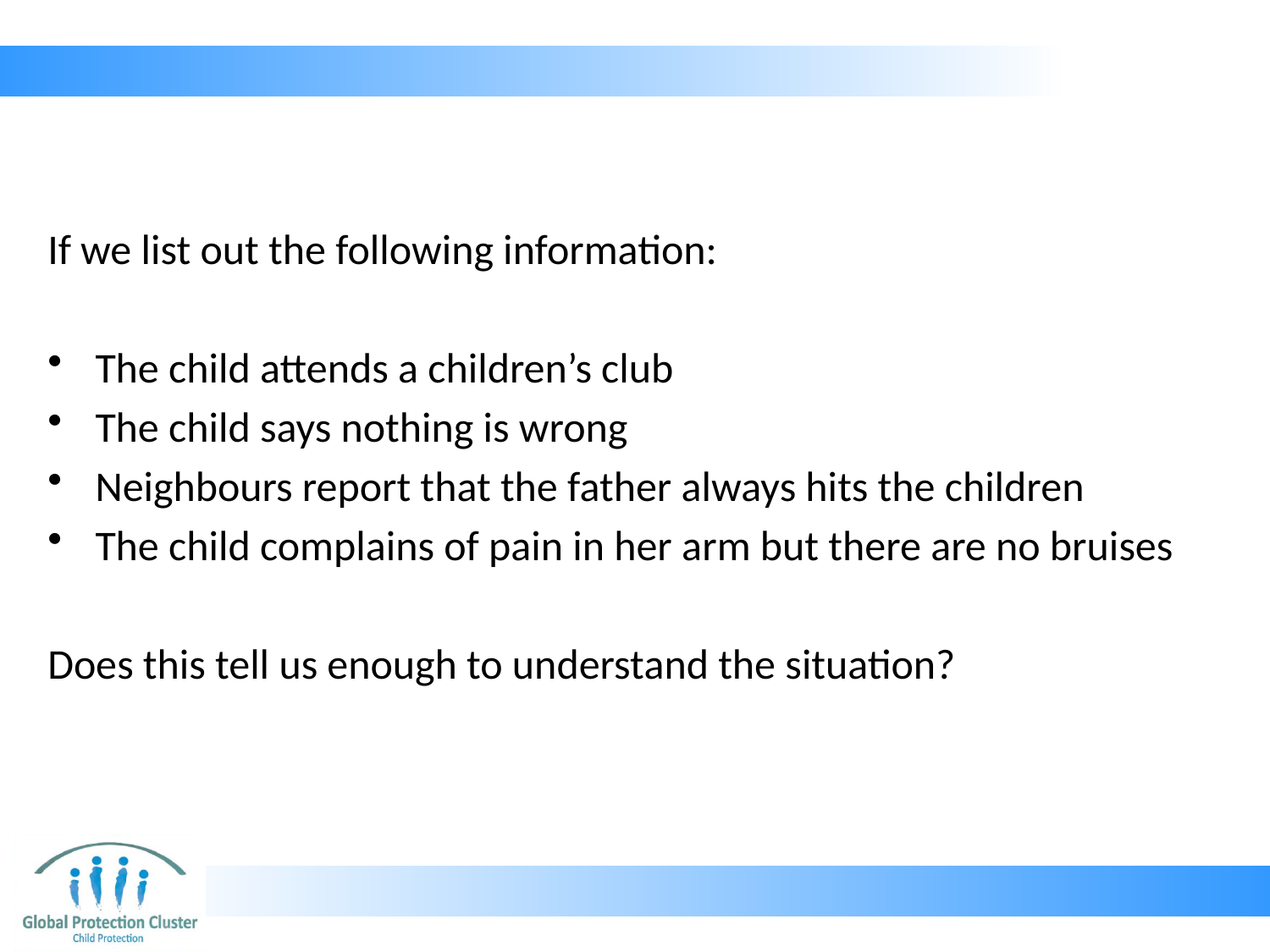

If we list out the following information:

The child attends a children’s club
The child says nothing is wrong
Neighbours report that the father always hits the children
The child complains of pain in her arm but there are no bruises

Does this tell us enough to understand the situation?